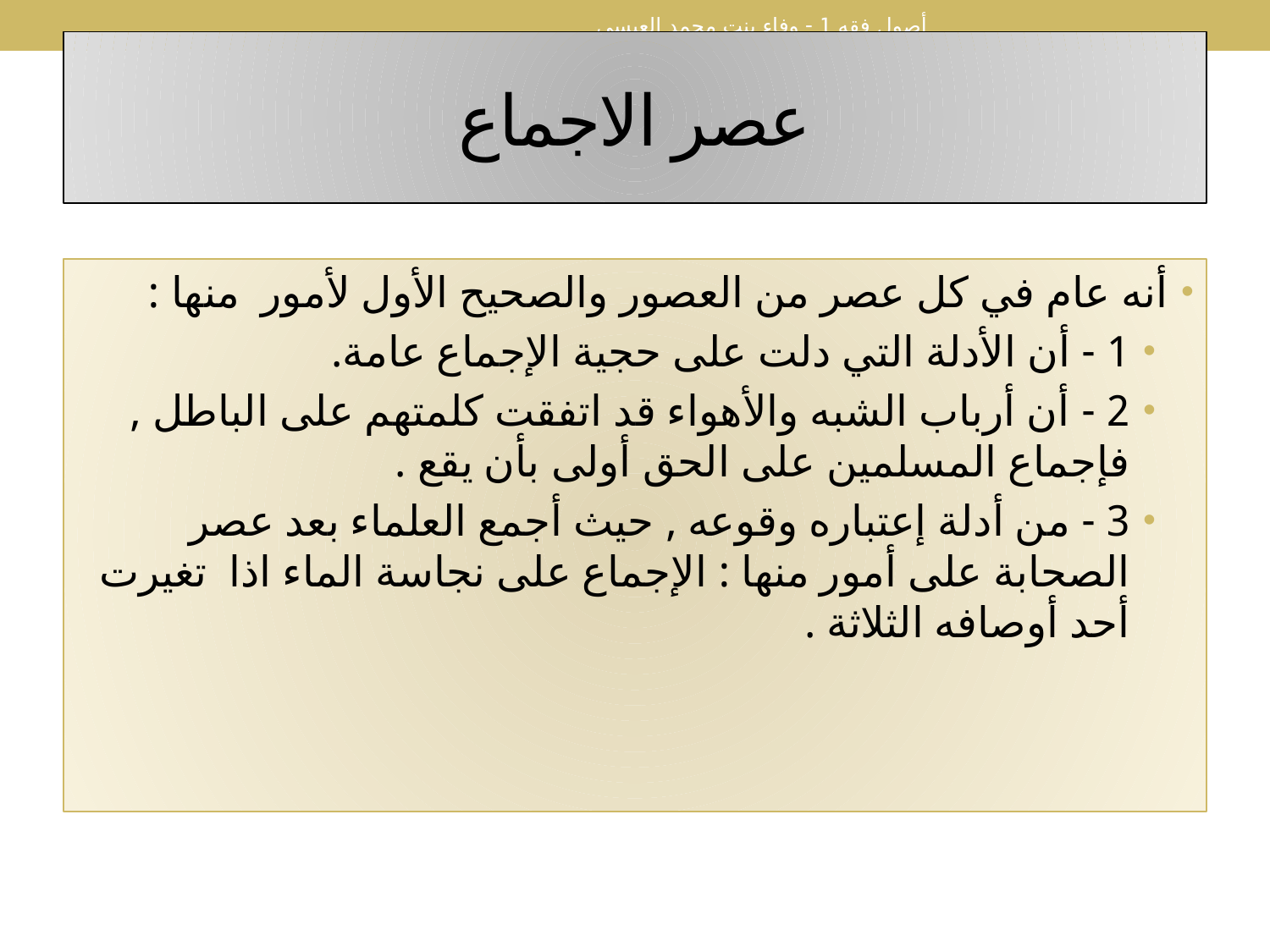

أصول فقه 1 - وفاء بنت محمد العيسى
# عصر الاجماع
أنه عام في كل عصر من العصور والصحيح الأول لأمور  منها :
1 - أن الأدلة التي دلت على حجية الإجماع عامة.
2 - أن أرباب الشبه والأهواء قد اتفقت كلمتهم على الباطل ,  فإجماع المسلمين على الحق أولى بأن يقع .
3 - من أدلة إعتباره وقوعه , حيث أجمع العلماء بعد عصر  الصحابة على أمور منها : الإجماع على نجاسة الماء اذا  تغيرت أحد أوصافه الثلاثة .